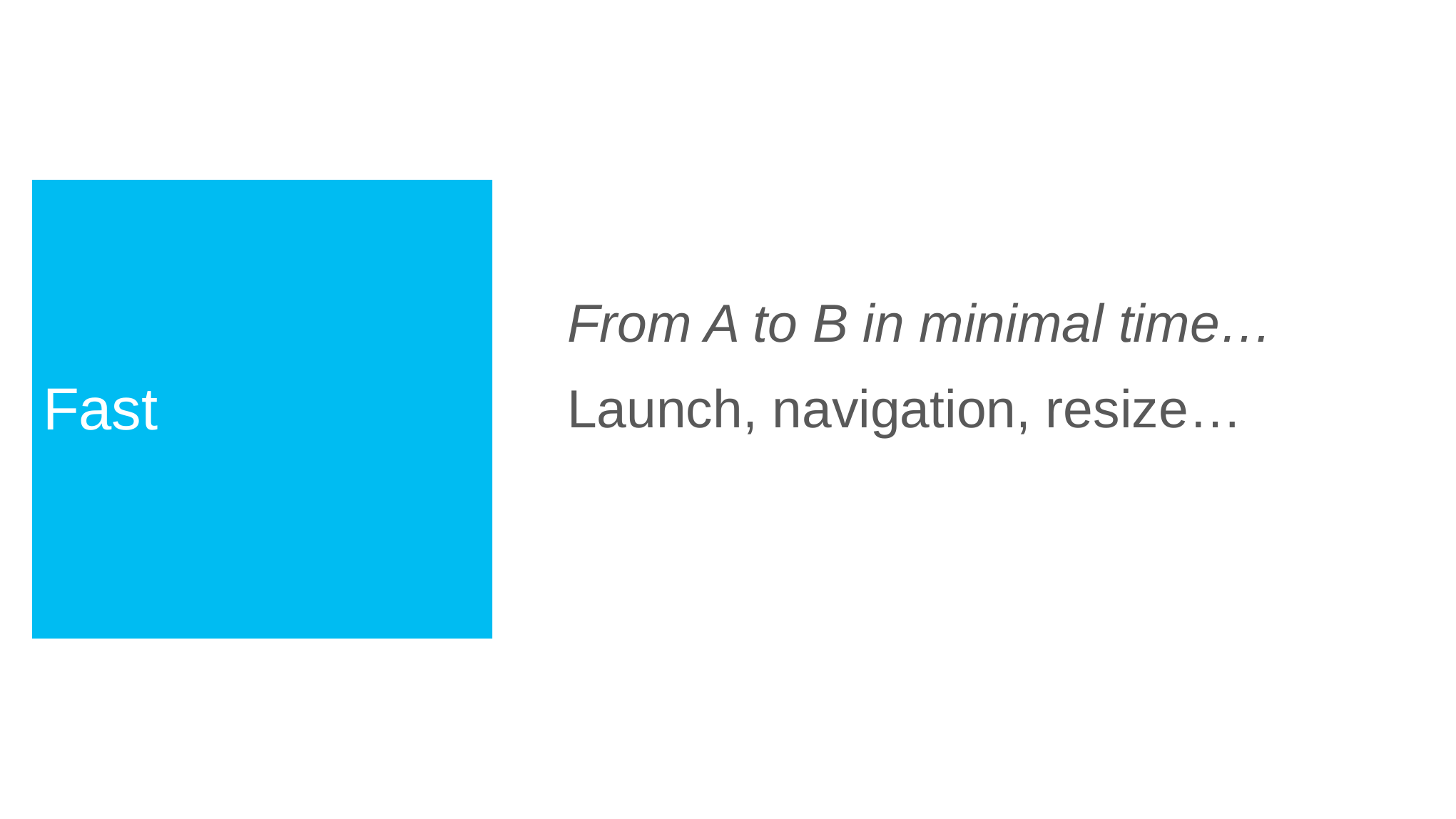

# Fast
From A to B in minimal time…
Launch, navigation, resize…